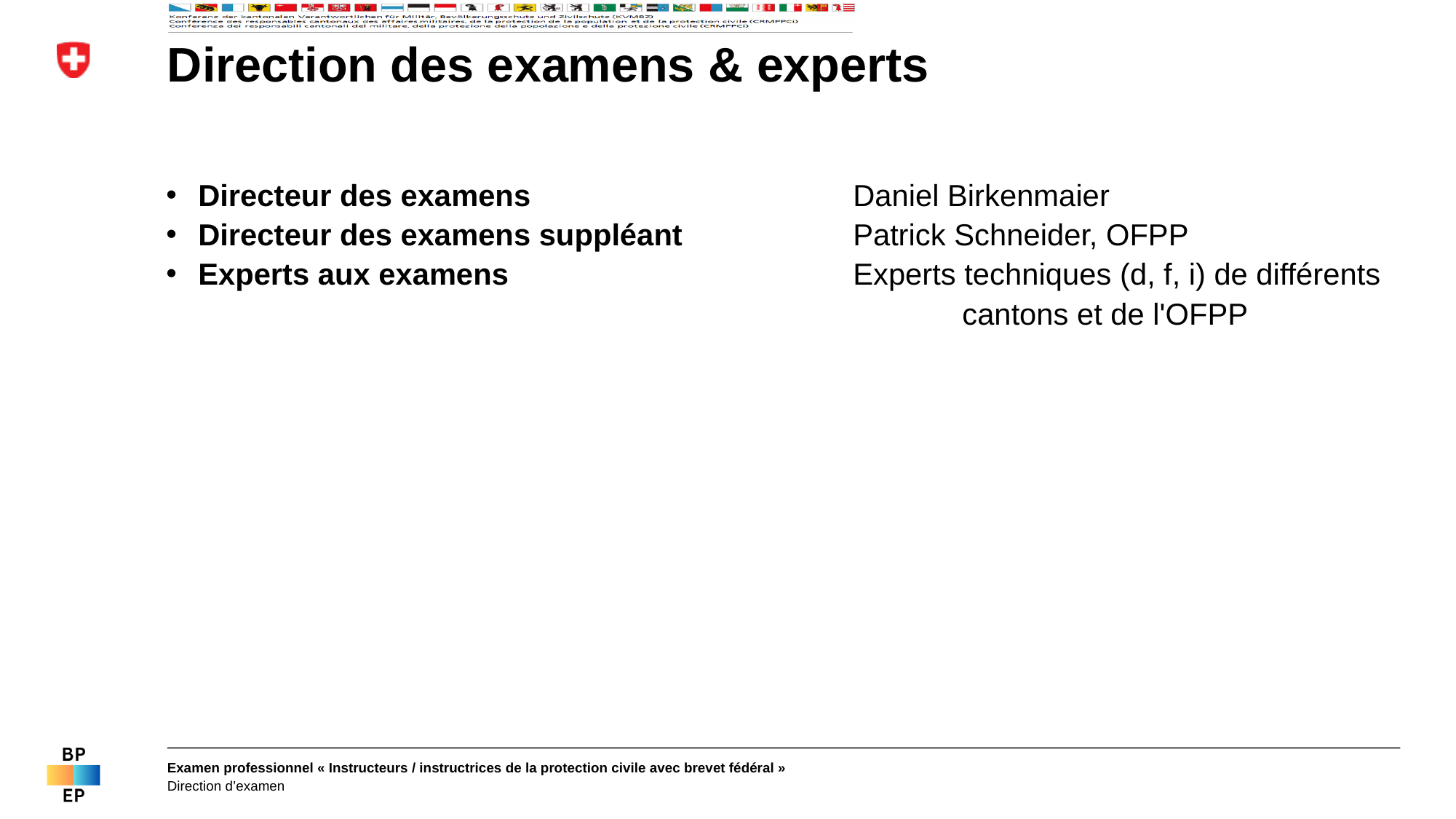

# Direction des examens & experts
Directeur des examens                             	Daniel Birkenmaier
Directeur des examens suppléant              	Patrick Schneider, OFPP
Experts aux examens                                   	Experts techniques (d, f, i) de différents 				cantons et de l'OFPP
Examen professionnel « Instructeurs / instructrices de la protection civile avec brevet fédéral »
Direction d’examen